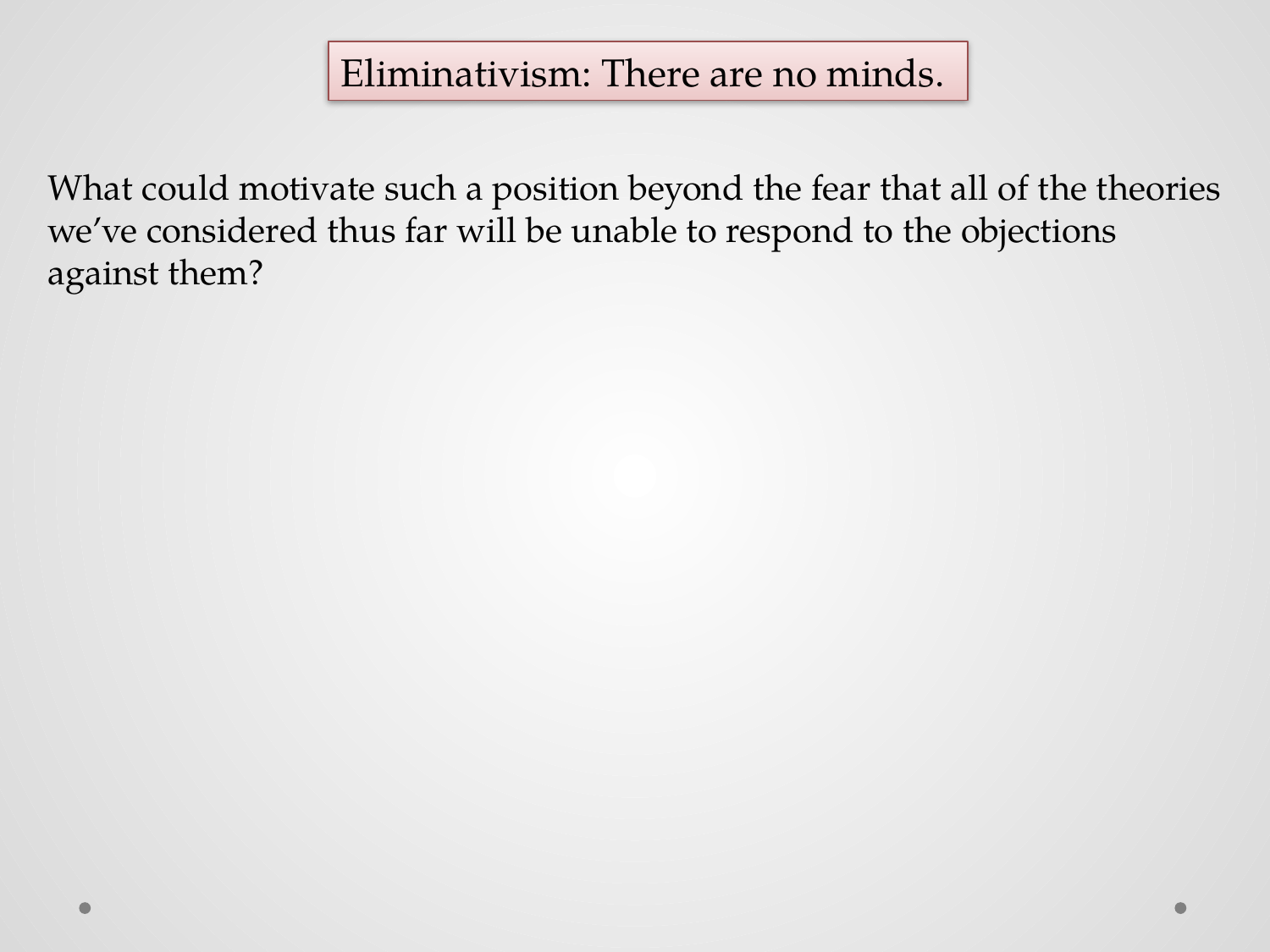

Eliminativism: There are no minds.
What could motivate such a position beyond the fear that all of the theories we’ve considered thus far will be unable to respond to the objections against them?